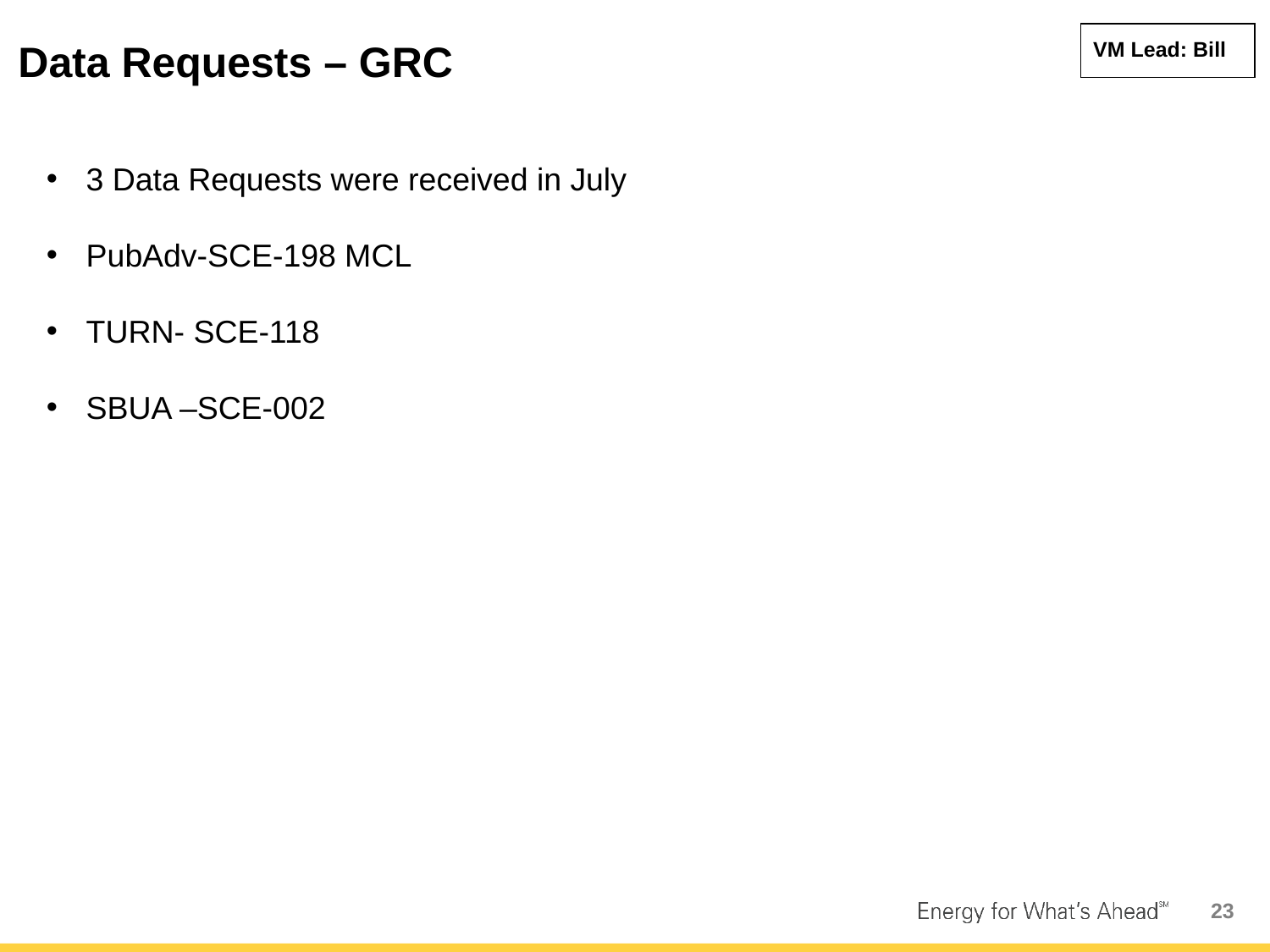

overall_0_132083107041691217 columns_2_132048702459405524 7_1_132048702466692635 10_1_132048702466852189 21_1_132048721872633283 23_1_132049640018006217 26_1_132049645698177263 29_1_132083107019594412 33_1_132083107019594412 13_1_132083204190616292
VM Lead: Bill
# Data Requests – GRC
3 Data Requests were received in July

PubAdv-SCE-198 MCL

TURN- SCE-118

SBUA –SCE-002